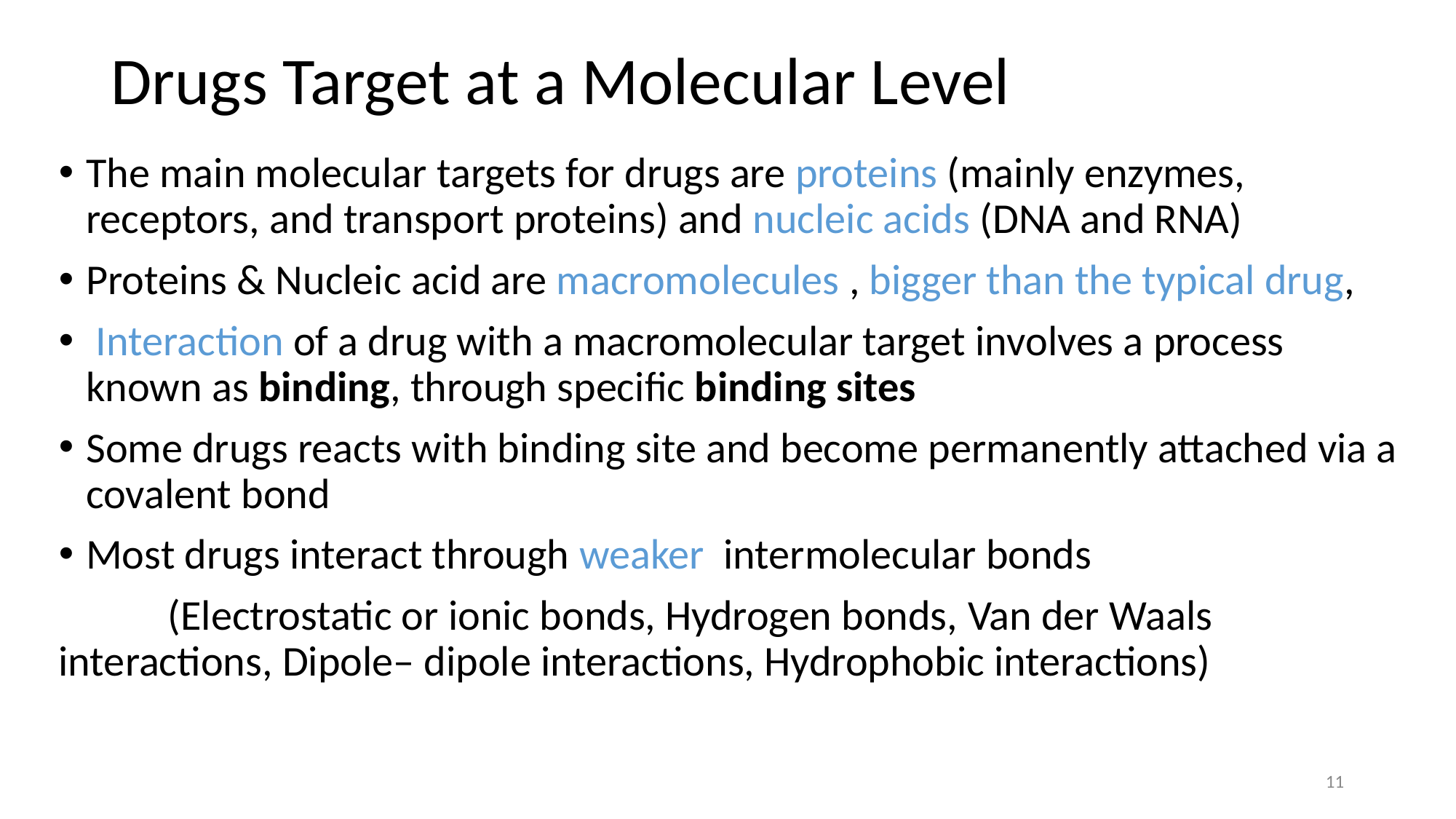

# Drugs Target at a Molecular Level
The main molecular targets for drugs are proteins (mainly enzymes, receptors, and transport proteins) and nucleic acids (DNA and RNA)
Proteins & Nucleic acid are macromolecules , bigger than the typical drug,
 Interaction of a drug with a macromolecular target involves a process known as binding, through specific binding sites
Some drugs reacts with binding site and become permanently attached via a covalent bond
Most drugs interact through weaker  intermolecular bonds
	(Electrostatic or ionic bonds, Hydrogen bonds, Van der Waals  interactions, Dipole– dipole interactions, Hydrophobic interactions)

11